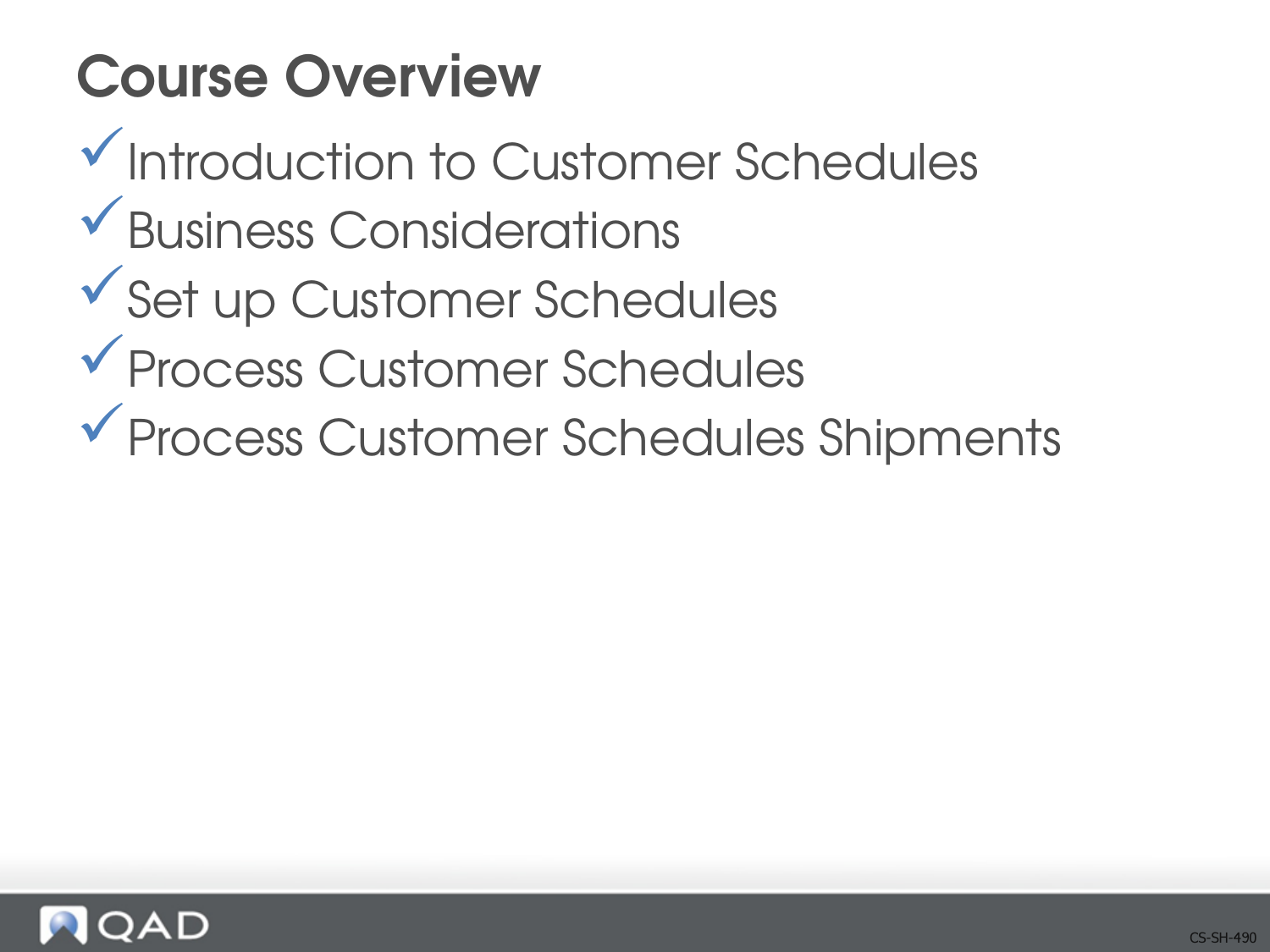

# Course Overview
Introduction to Customer Schedules
Business Considerations
Set up Customer Schedules
Process Customer Schedules
Process Customer Schedules Shipments
CS-SH-490